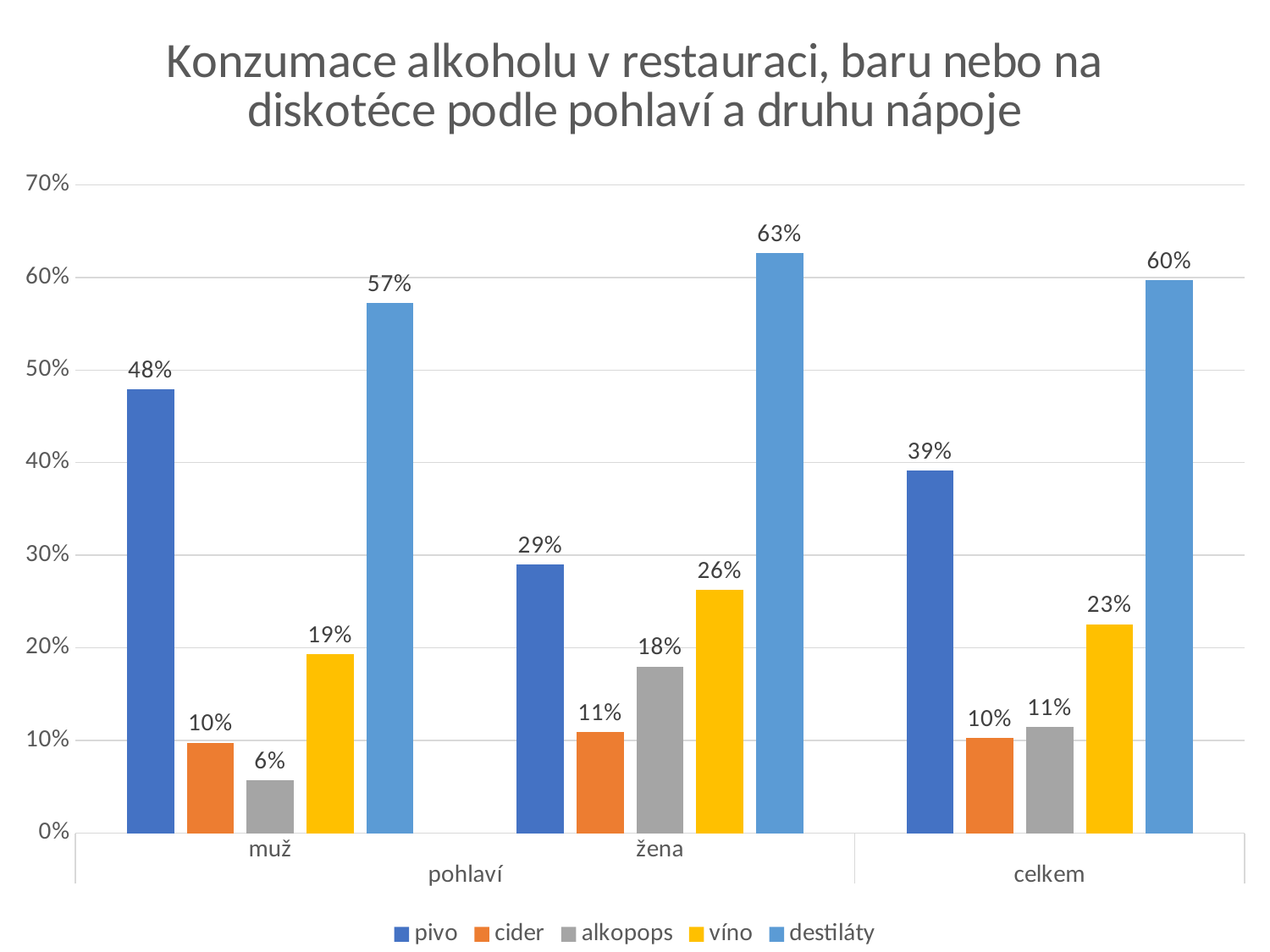

### Chart:

| Category | pivo | cider | alkopops | víno | destiláty |
|---|---|---|---|---|---|
| muž | 0.4794057977297122 | 0.09759061759833894 | 0.05723678089921304 | 0.193394302660152 | 0.5722320338063037 |
| žena | 0.28999257890658187 | 0.10885438518812512 | 0.17985781923470348 | 0.26236053784082247 | 0.6262168451580865 |
|  | 0.3911969665100722 | 0.1028361003603024 | 0.11434081271767002 | 0.2255115489468877 | 0.5973725025789731 |